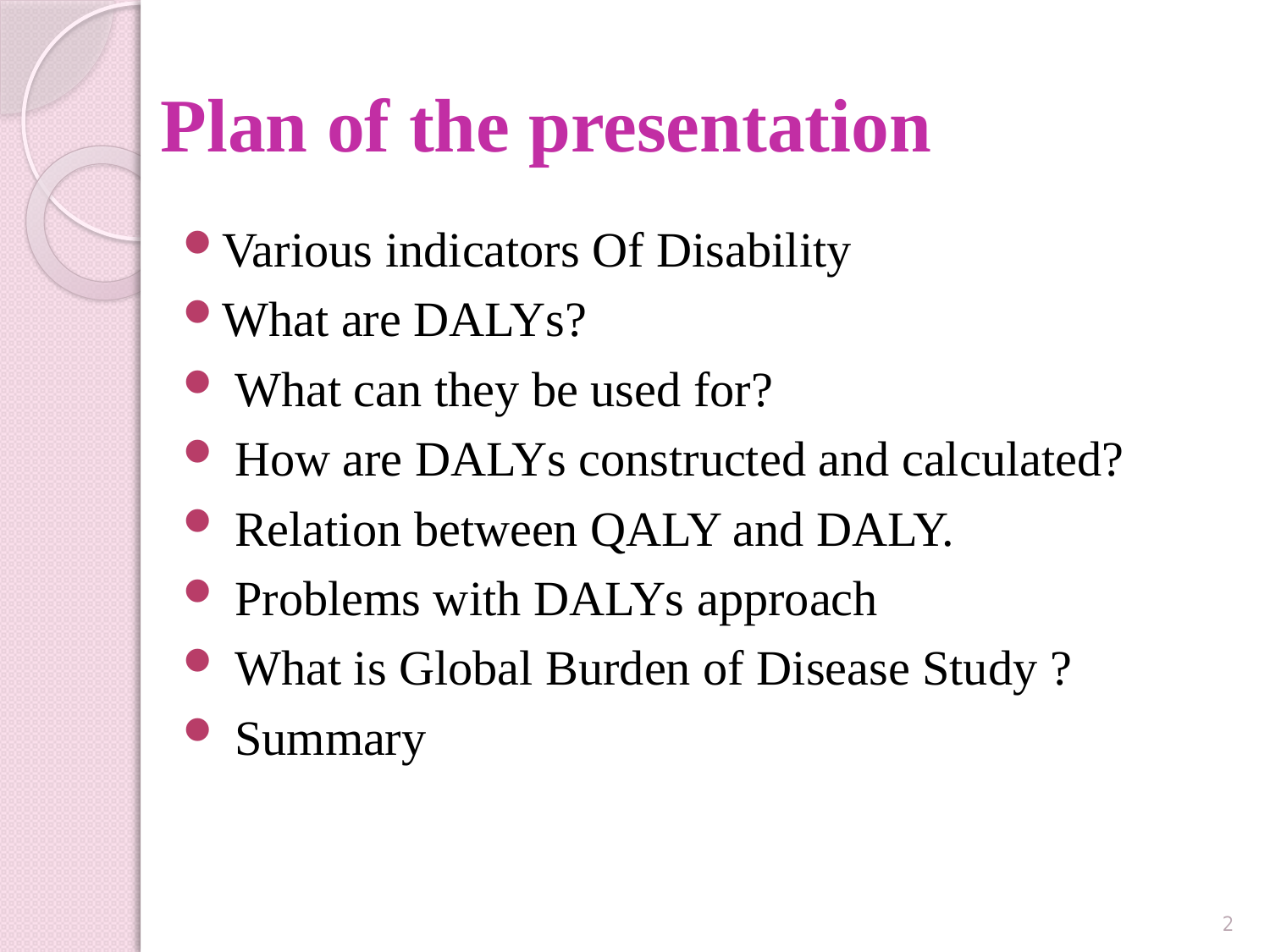

# Plan of the presentation
Various indicators Of Disability
What are DALYs?
 What can they be used for?
 How are DALYs constructed and calculated?
 Relation between QALY and DALY.
 Problems with DALYs approach
 What is Global Burden of Disease Study ?
 Summary
2